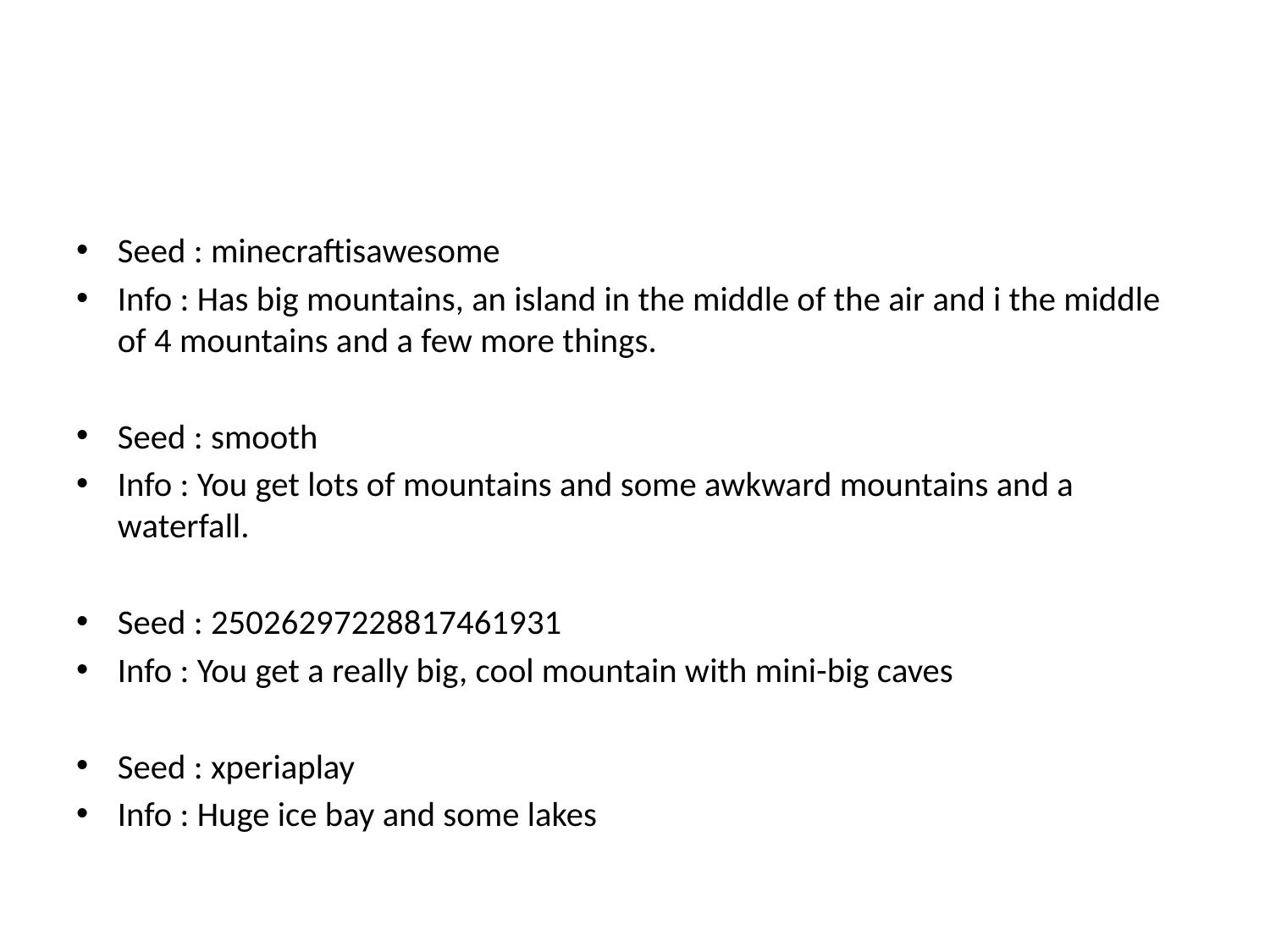

#
Seed : minecraftisawesome
Info : Has big mountains, an island in the middle of the air and i the middle of 4 mountains and a few more things.

Seed : smooth
Info : You get lots of mountains and some awkward mountains and a waterfall.

Seed : 25026297228817461931
Info : You get a really big, cool mountain with mini-big caves

Seed : xperiaplay
Info : Huge ice bay and some lakes